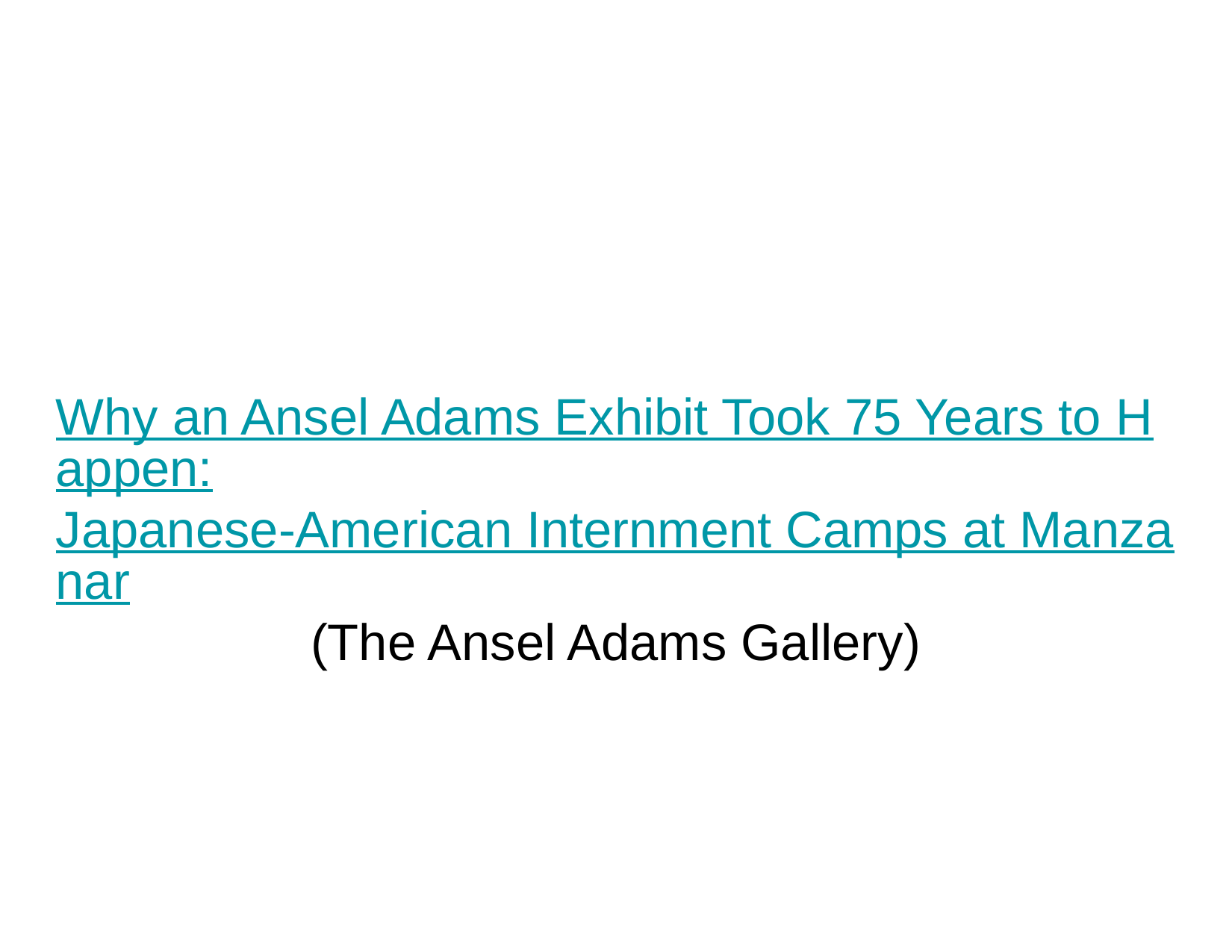

# Why an Ansel Adams Exhibit Took 75 Years to Happen:
Japanese-American Internment Camps at Manzanar
(The Ansel Adams Gallery)